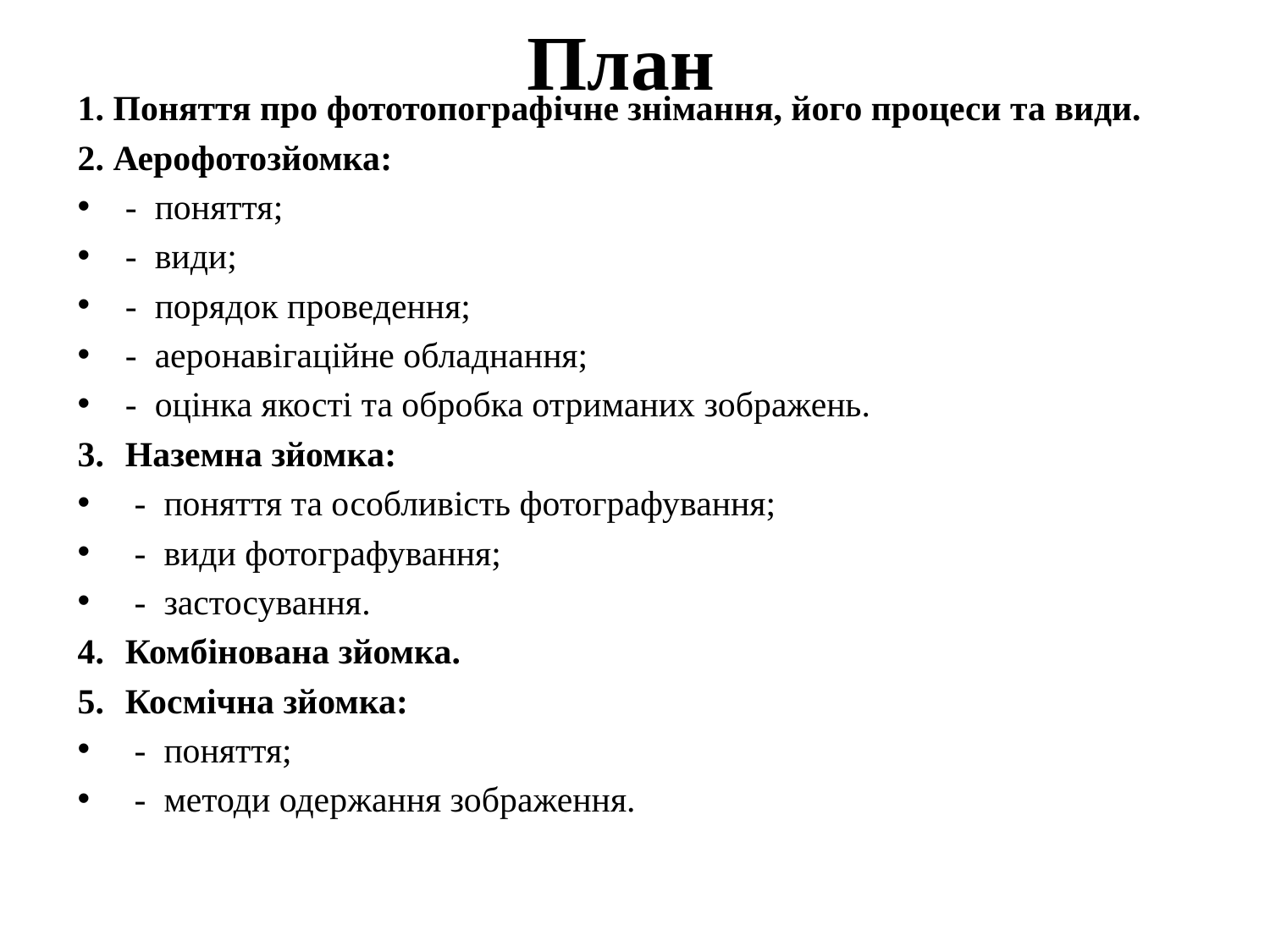

# План
1. Поняття про фототопографічне знімання, його процеси та види.
2. Аерофотозйомка:
-  поняття;
-  види;
-  порядок проведення;
-  аеронавігаційне обладнання;
-  оцінка якості та обробка отриманих зображень.
3.	Наземна зйомка:
 -  поняття та особливість фотографування;
 -  види фотографування;
 -  застосування.
4.	Комбінована зйомка.
5.	Космічна зйомка:
 -  поняття;
 -  методи одержання зображення.